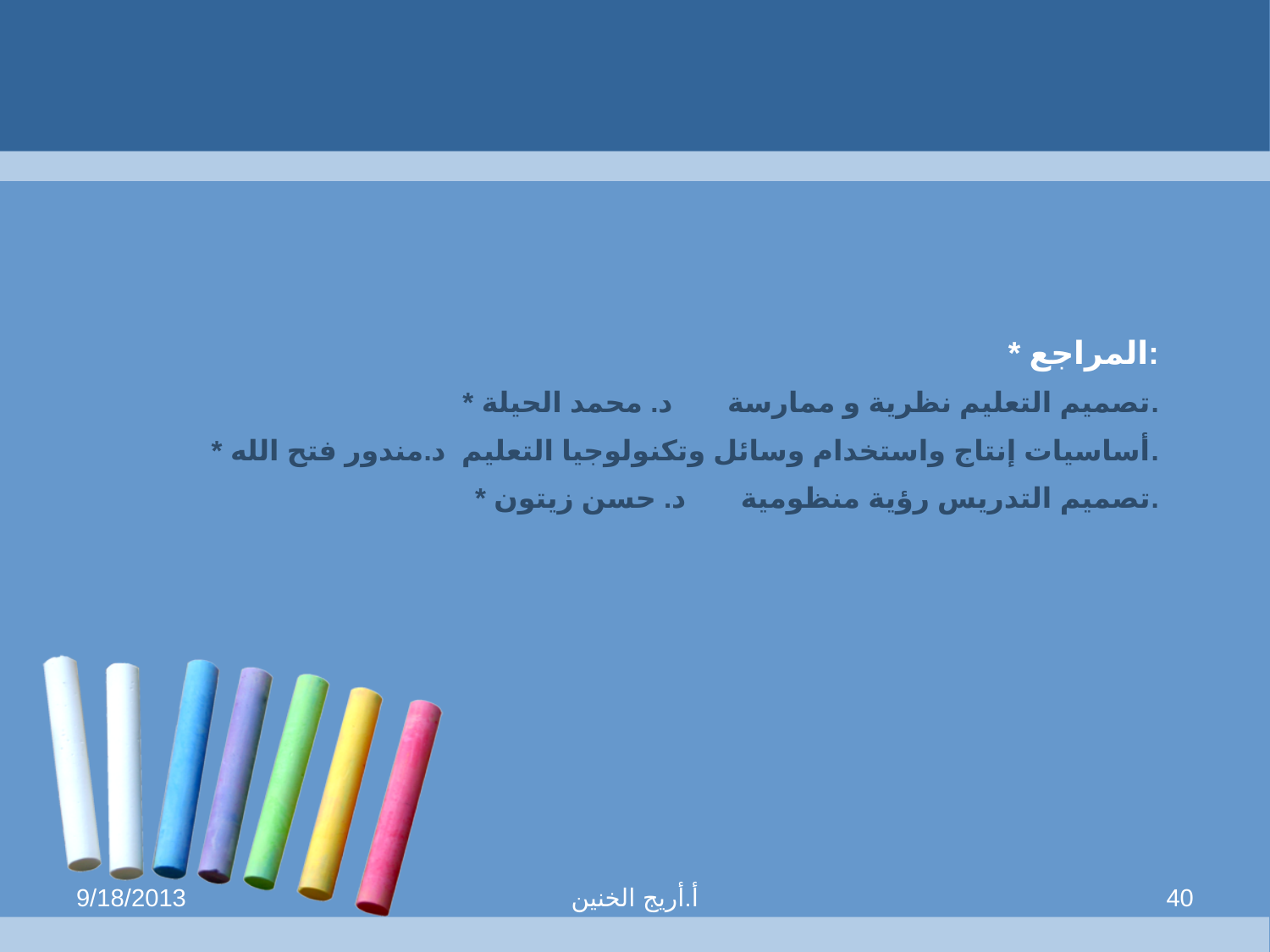

* المراجع:
* تصميم التعليم نظرية و ممارسة       د. محمد الحيلة.
* أساسيات إنتاج واستخدام وسائل وتكنولوجيا التعليم  د.مندور فتح الله.
* تصميم التدريس رؤية منظومية       د. حسن زيتون.

9/18/2013
أ.أريج الخنين
40